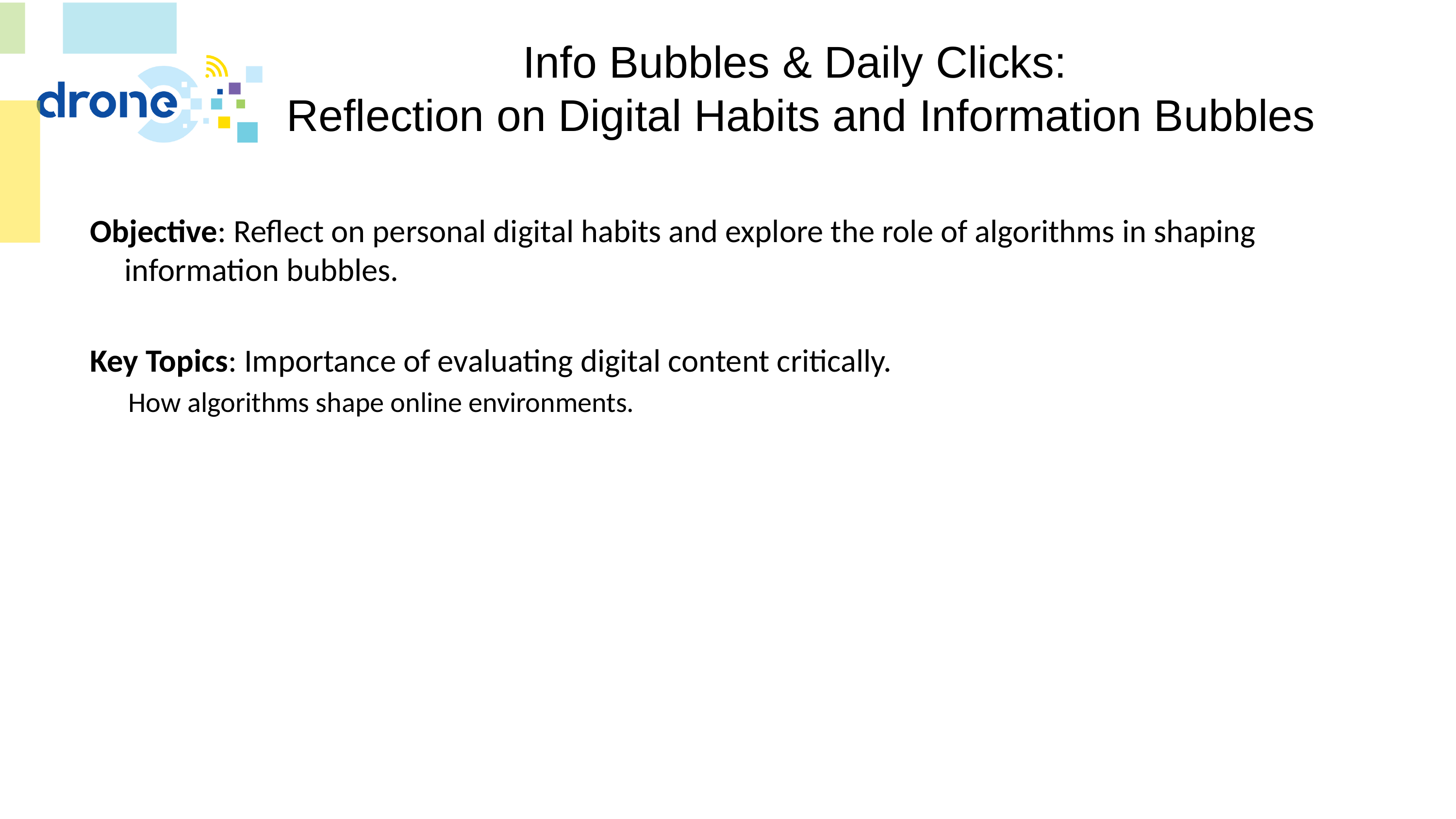

# Info Bubbles & Daily Clicks: Reflection on Digital Habits and Information Bubbles

Objective: Reflect on personal digital habits and explore the role of algorithms in shaping information bubbles.

Key Topics: Importance of evaluating digital content critically.
How algorithms shape online environments.